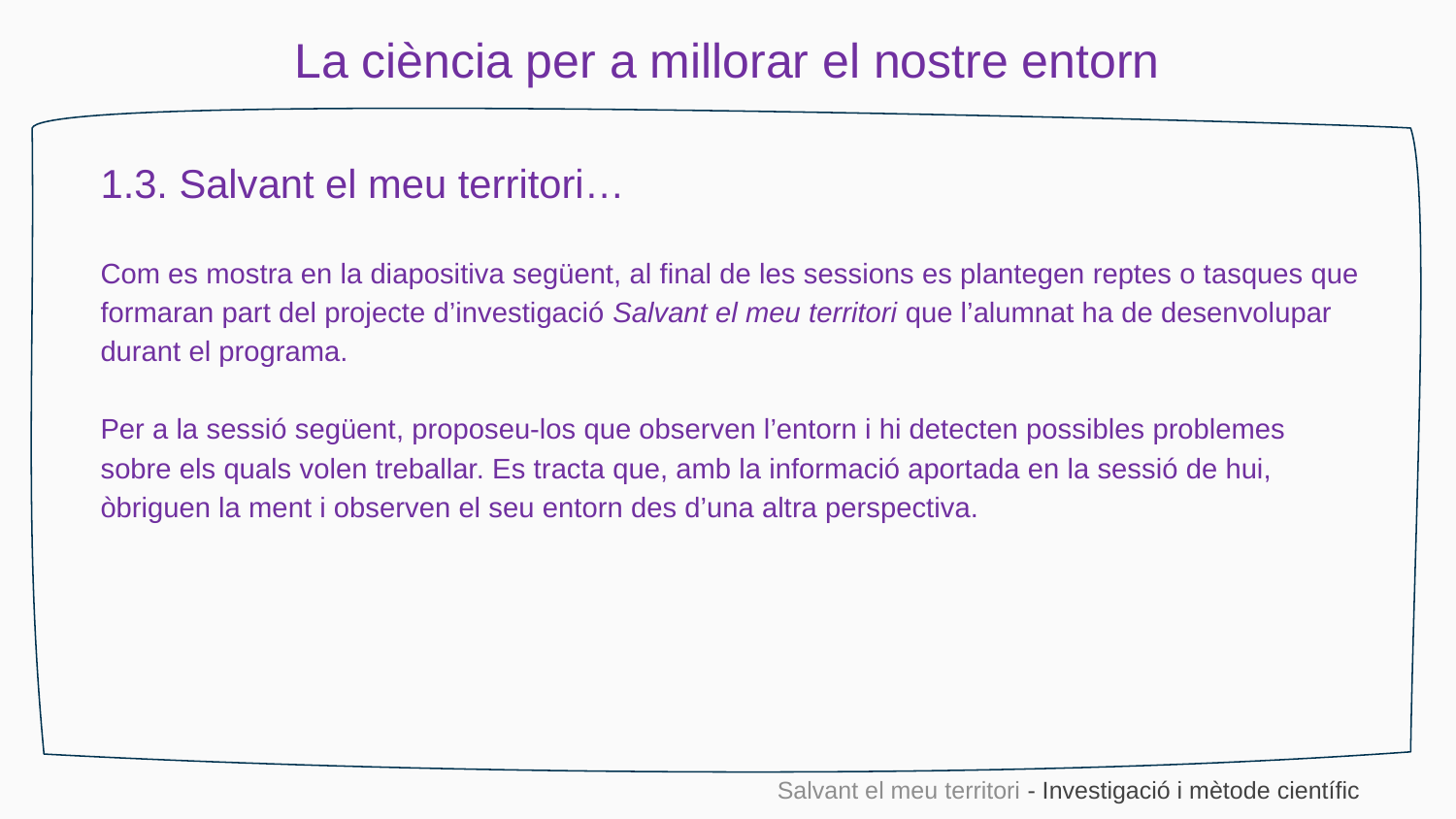

La ciència per a millorar el nostre entorn

1.3. Salvant el meu territori…
Com es mostra en la diapositiva següent, al final de les sessions es plantegen reptes o tasques que formaran part del projecte d’investigació Salvant el meu territori que l’alumnat ha de desenvolupar durant el programa.

Per a la sessió següent, proposeu-los que observen l’entorn i hi detecten possibles problemes sobre els quals volen treballar. Es tracta que, amb la informació aportada en la sessió de hui, òbriguen la ment i observen el seu entorn des d’una altra perspectiva.

Salvant el meu territori - Investigació i mètode científic